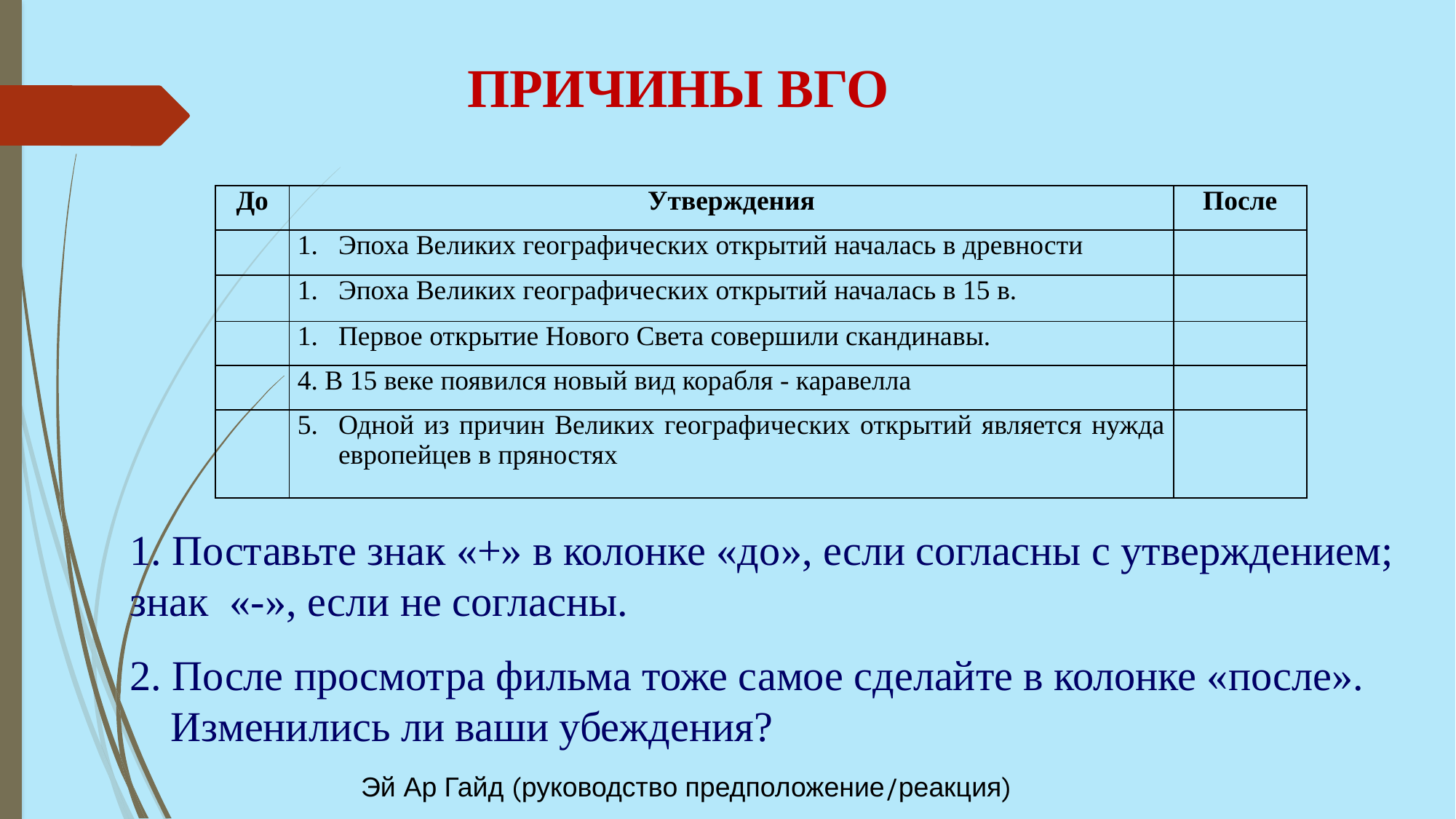

# ПРИЧИНЫ ВГО
| До | Утверждения | После |
| --- | --- | --- |
|  | Эпоха Великих географических открытий началась в древности |  |
|  | Эпоха Великих географических открытий началась в 15 в. |  |
|  | Первое открытие Нового Света совершили скандинавы. |  |
|  | 4. В 15 веке появился новый вид корабля - каравелла |  |
|  | Одной из причин Великих географических открытий является нужда европейцев в пряностях |  |
1. Поставьте знак «+» в колонке «до», если согласны с утверждением; знак  «-», если не согласны.
2. После просмотра фильма тоже самое сделайте в колонке «после». Изменились ли ваши убеждения?
Эй Ар Гайд (руководство предположение/реакция)